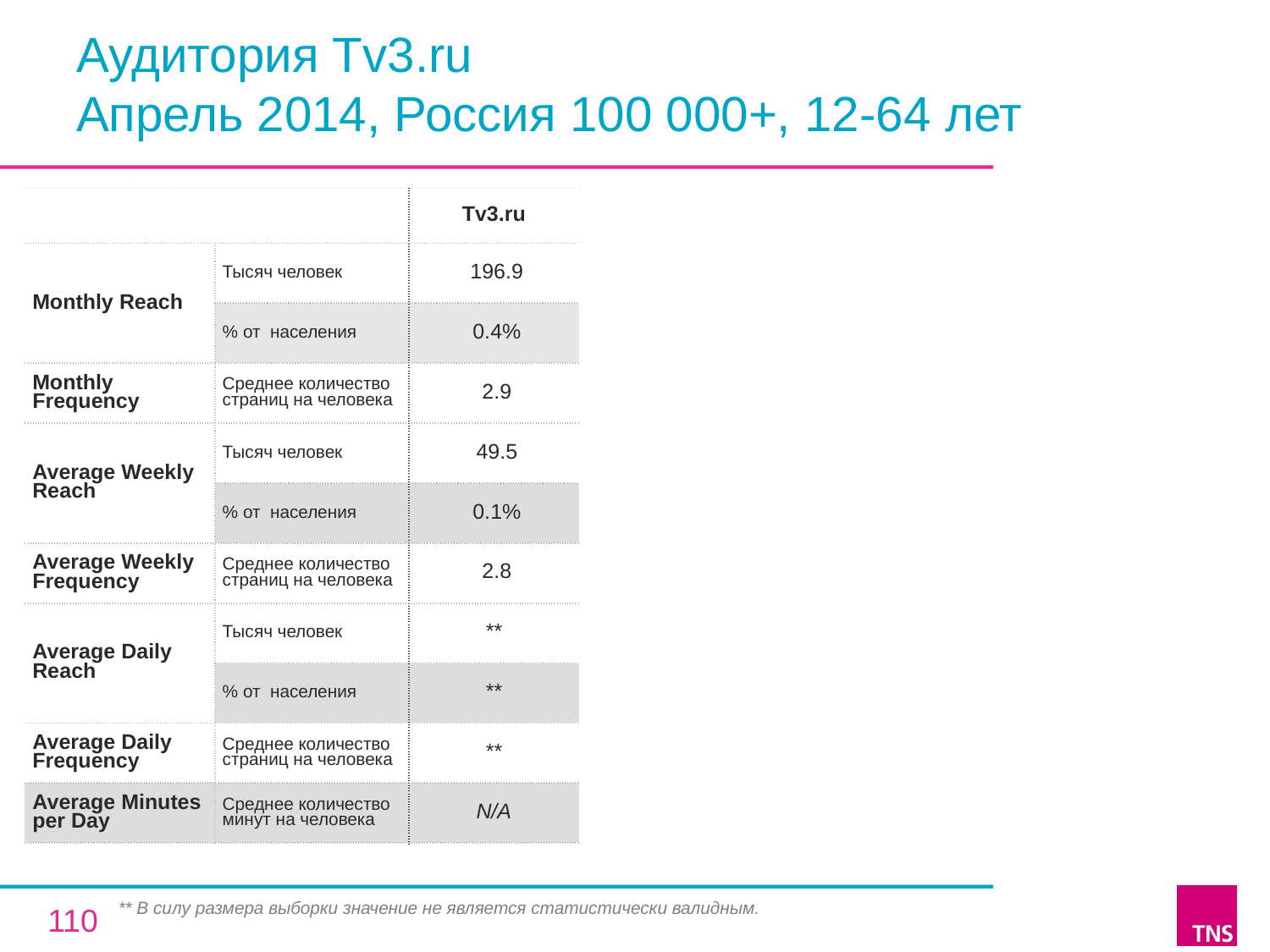

# Аудитория Tv3.ru Апрель 2014, Россия 100 000+, 12-64 лет
|  |  | Tv3.ru |
| --- | --- | --- |
| Monthly Reach | Тысяч человек | 196.9 |
|  | % от населения | 0.4% |
| Monthly Frequency | Среднее количество страниц на человека | 2.9 |
| Average Weekly Reach | Тысяч человек | 49.5 |
|  | % от населения | 0.1% |
| Average Weekly Frequency | Среднее количество страниц на человека | 2.8 |
| Average Daily Reach | Тысяч человек | \*\* |
|  | % от населения | \*\* |
| Average Daily Frequency | Среднее количество страниц на человека | \*\* |
| Average Minutes per Day | Среднее количество минут на человека | N/A |
** В силу размера выборки значение не является статистически валидным.
110